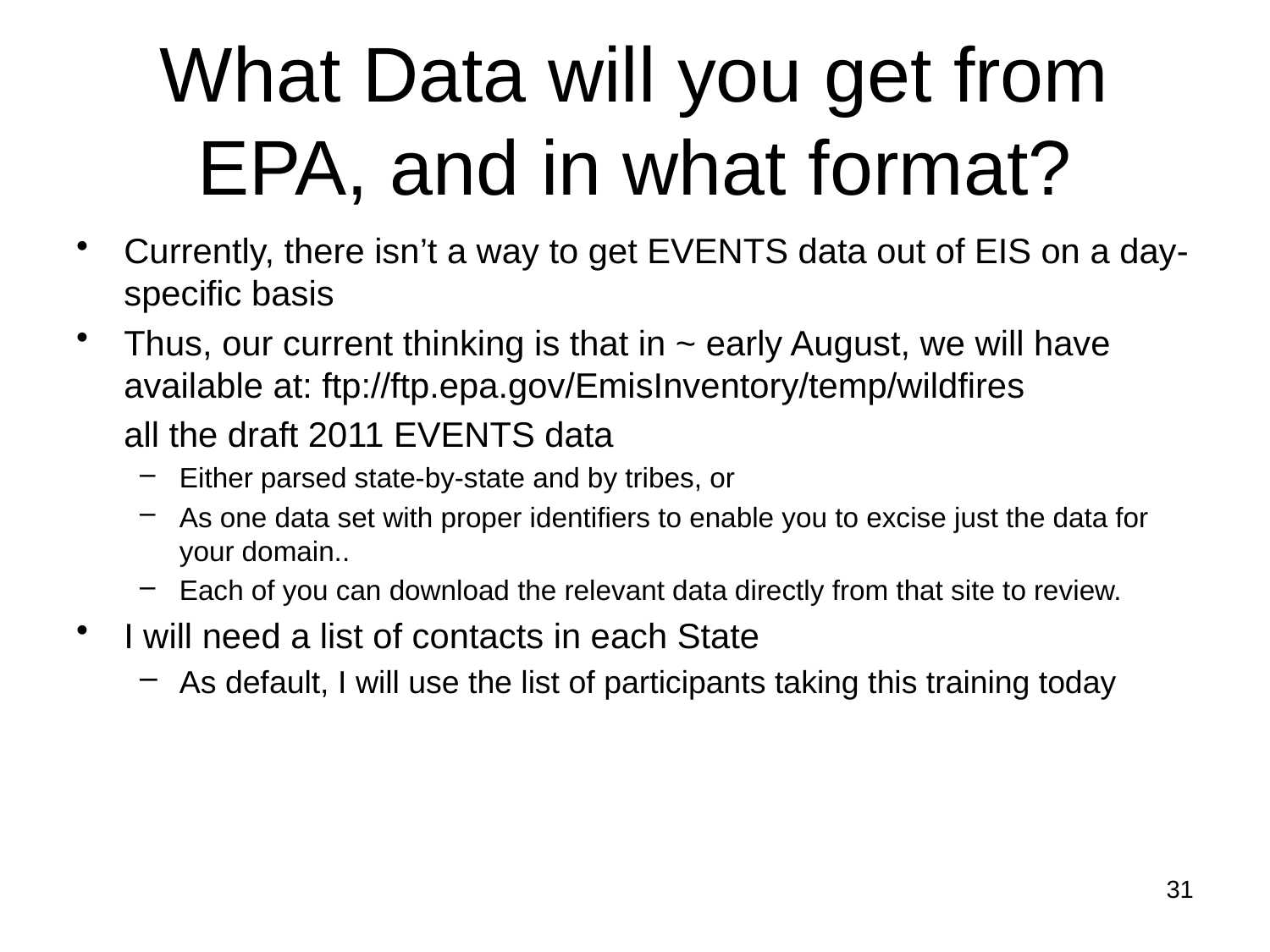

# What Data will you get from EPA, and in what format?
Currently, there isn’t a way to get EVENTS data out of EIS on a day-specific basis
Thus, our current thinking is that in ~ early August, we will have available at: ftp://ftp.epa.gov/EmisInventory/temp/wildfires
	all the draft 2011 EVENTS data
Either parsed state-by-state and by tribes, or
As one data set with proper identifiers to enable you to excise just the data for your domain..
Each of you can download the relevant data directly from that site to review.
I will need a list of contacts in each State
As default, I will use the list of participants taking this training today
31